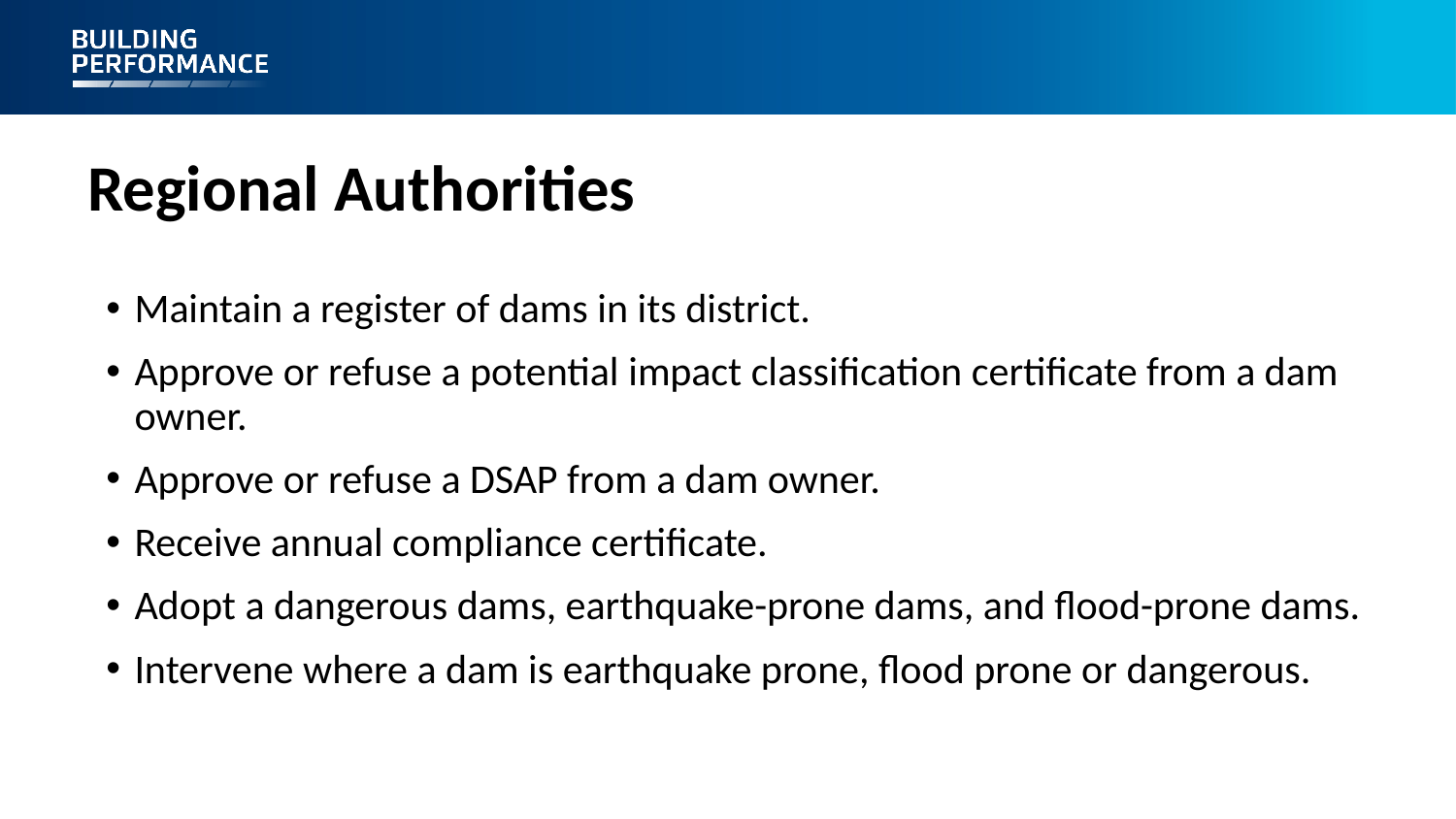

Regional Authorities
Maintain a register of dams in its district.
Approve or refuse a potential impact classification certificate from a dam owner.
Approve or refuse a DSAP from a dam owner.
Receive annual compliance certificate.
Adopt a dangerous dams, earthquake-prone dams, and flood-prone dams.
Intervene where a dam is earthquake prone, flood prone or dangerous.